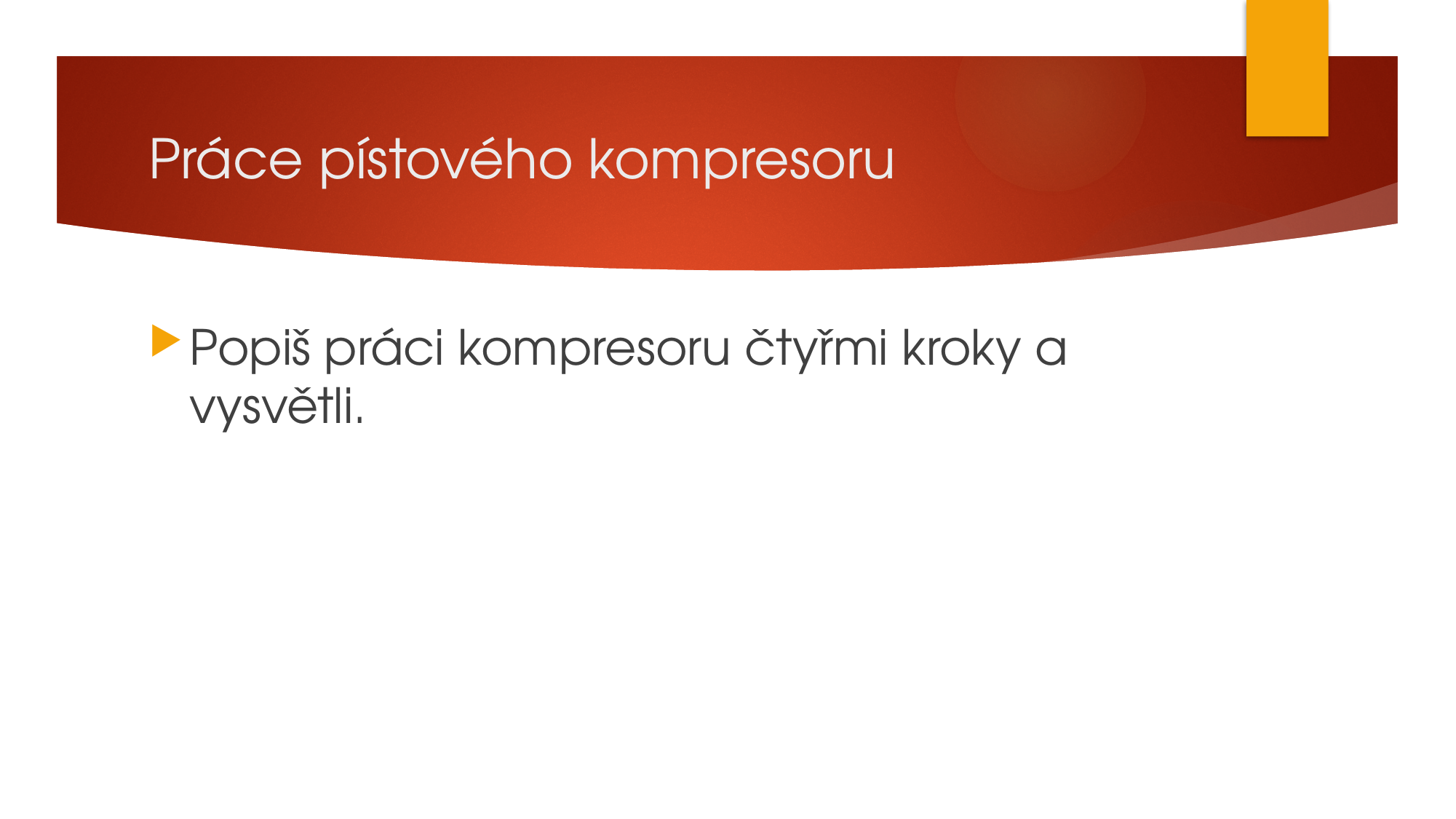

# Práce pístového kompresoru
Popiš práci kompresoru čtyřmi kroky a vysvětli.